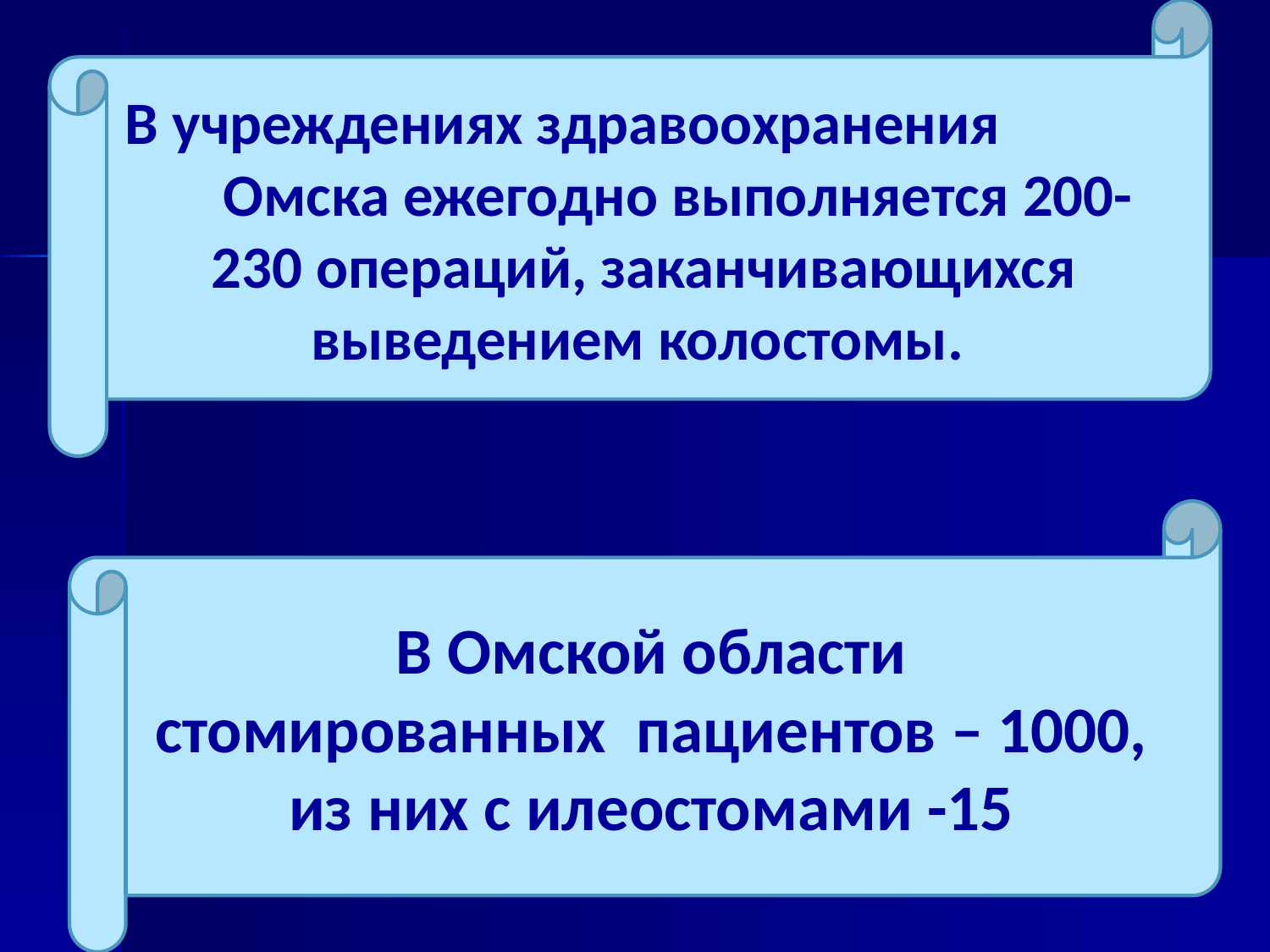

В учреждениях здравоохранения                  Омска ежегодно выполняется 200-230 операций, заканчивающихся выведением колостомы.

В Омской области
стомированных  пациентов – 1000,
из них с илеостомами -15